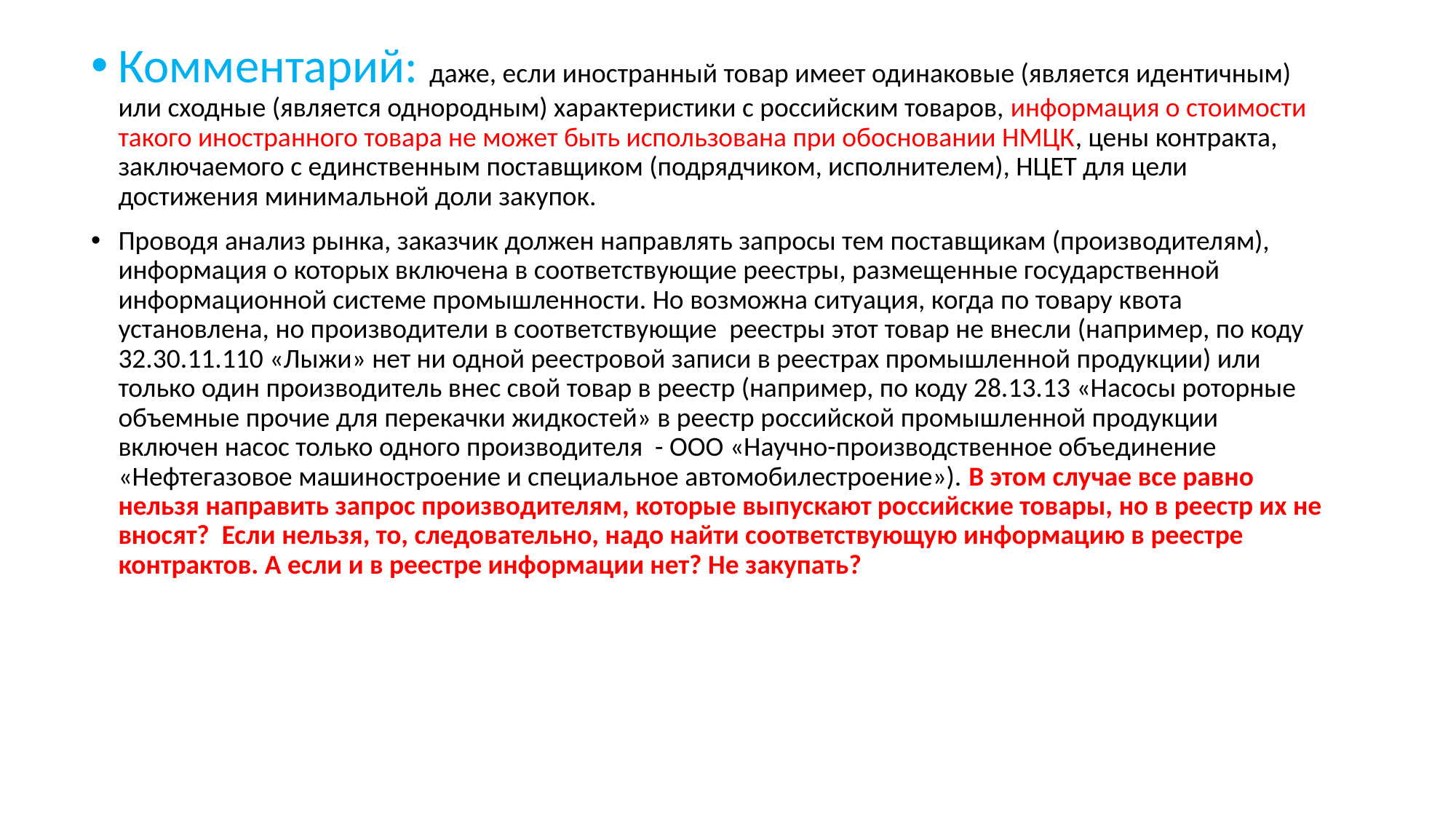

Комментарий: даже, если иностранный товар имеет одинаковые (является идентичным) или сходные (является однородным) характеристики с российским товаров, информация о стоимости такого иностранного товара не может быть использована при обосновании НМЦК, цены контракта, заключаемого с единственным поставщиком (подрядчиком, исполнителем), НЦЕТ для цели достижения минимальной доли закупок.
Проводя анализ рынка, заказчик должен направлять запросы тем поставщикам (производителям), информация о которых включена в соответствующие реестры, размещенные государственной информационной системе промышленности. Но возможна ситуация, когда по товару квота установлена, но производители в соответствующие  реестры этот товар не внесли (например, по коду 32.30.11.110 «Лыжи» нет ни одной реестровой записи в реестрах промышленной продукции) или только один производитель внес свой товар в реестр (например, по коду 28.13.13 «Насосы роторные объемные прочие для перекачки жидкостей» в реестр российской промышленной продукции включен насос только одного производителя  - ООО «Научно-производственное объединение «Нефтегазовое машиностроение и специальное автомобилестроение»). В этом случае все равно нельзя направить запрос производителям, которые выпускают российские товары, но в реестр их не вносят?  Если нельзя, то, следовательно, надо найти соответствующую информацию в реестре контрактов. А если и в реестре информации нет? Не закупать?